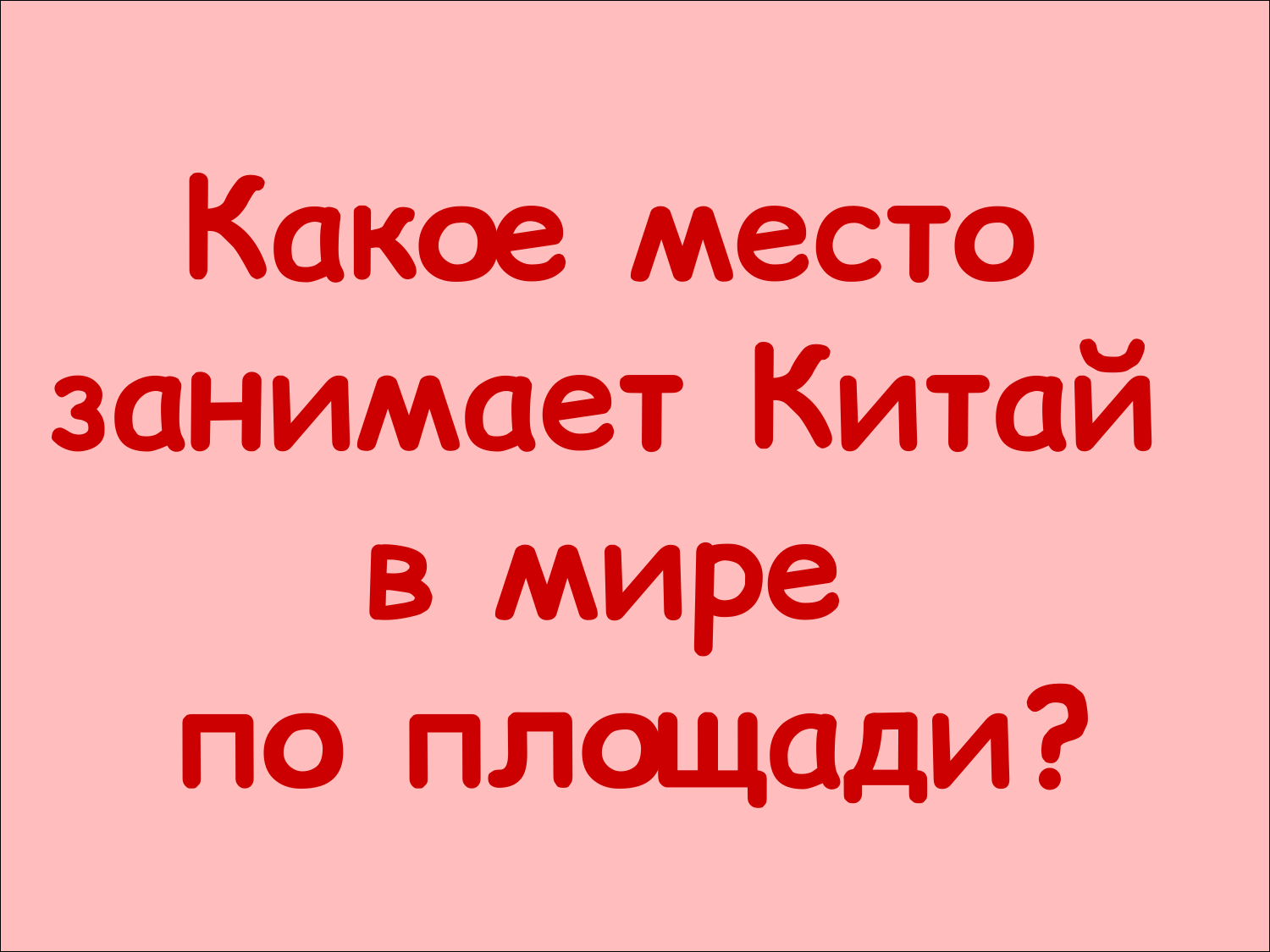

Какое место
занимает Китай
в мире
по площади?